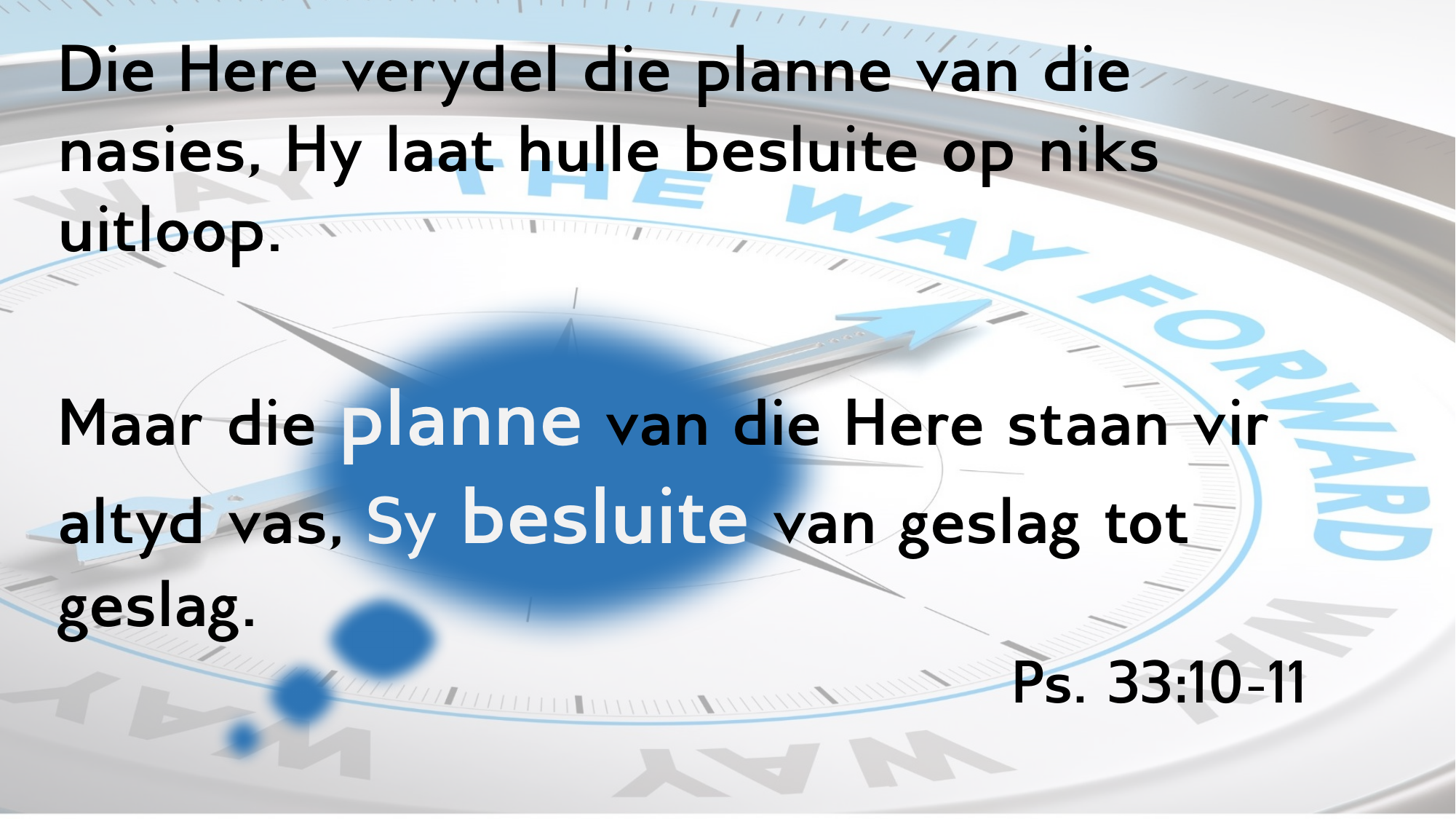

Die Here verydel die planne van die nasies, Hy laat hulle besluite op niks uitloop.

Maar die planne van die Here staan vir altyd vas, Sy besluite van geslag tot geslag.

Ps. 33:10-11